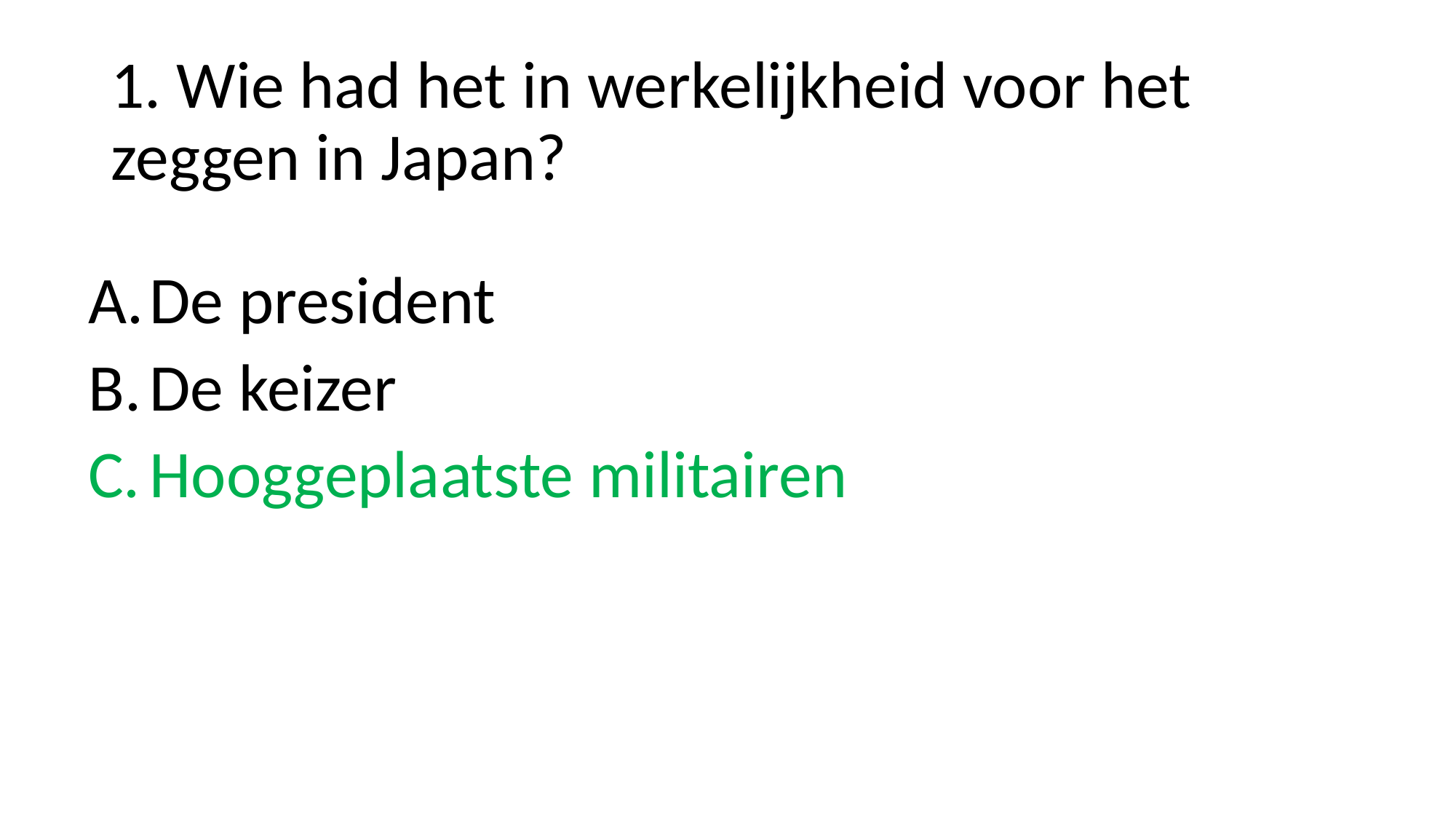

# 1. Wie had het in werkelijkheid voor het zeggen in Japan?
De president
De keizer
Hooggeplaatste militairen